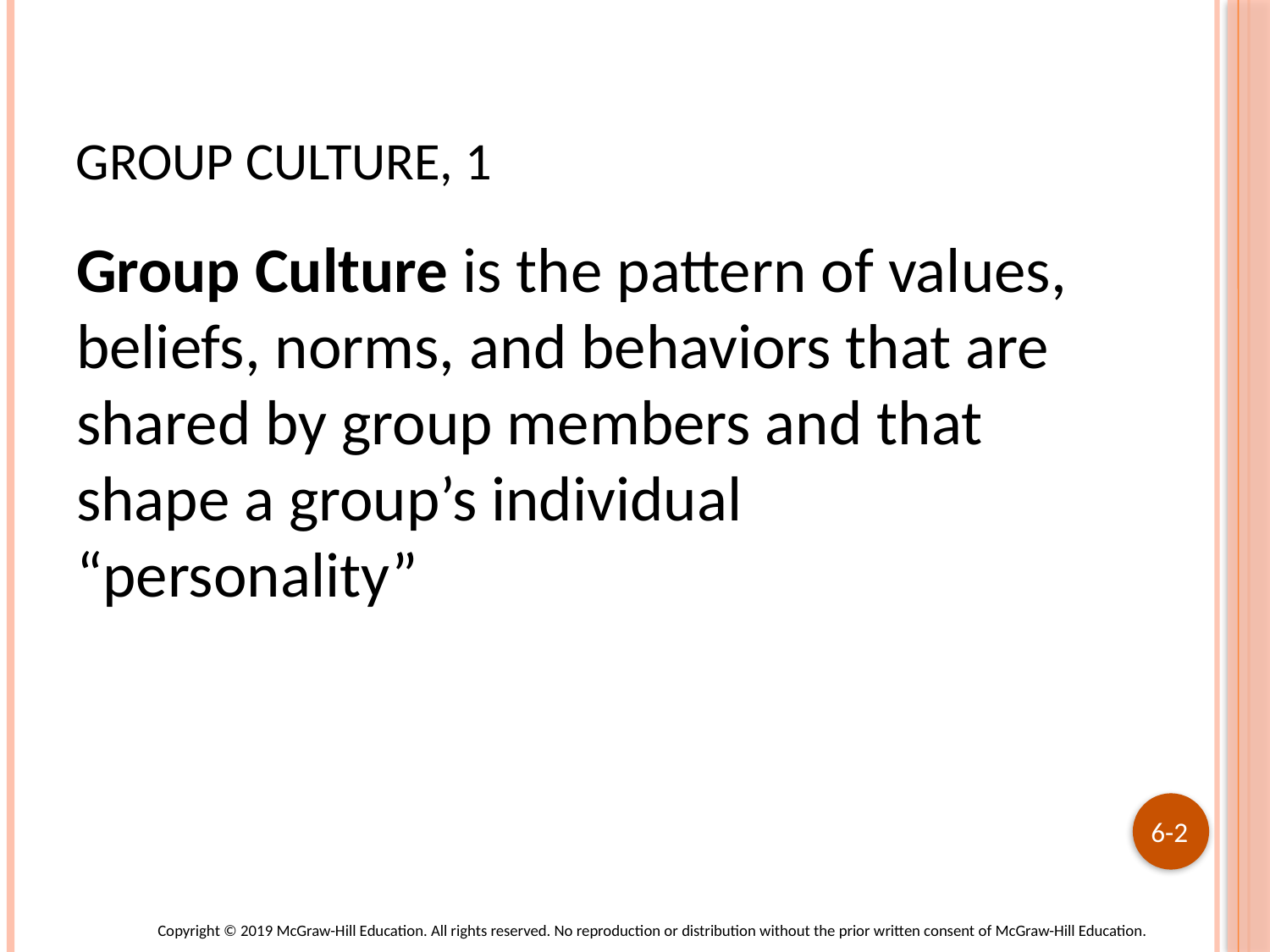

# Group Culture, 1
Group Culture is the pattern of values, beliefs, norms, and behaviors that are shared by group members and that shape a group’s individual “personality”